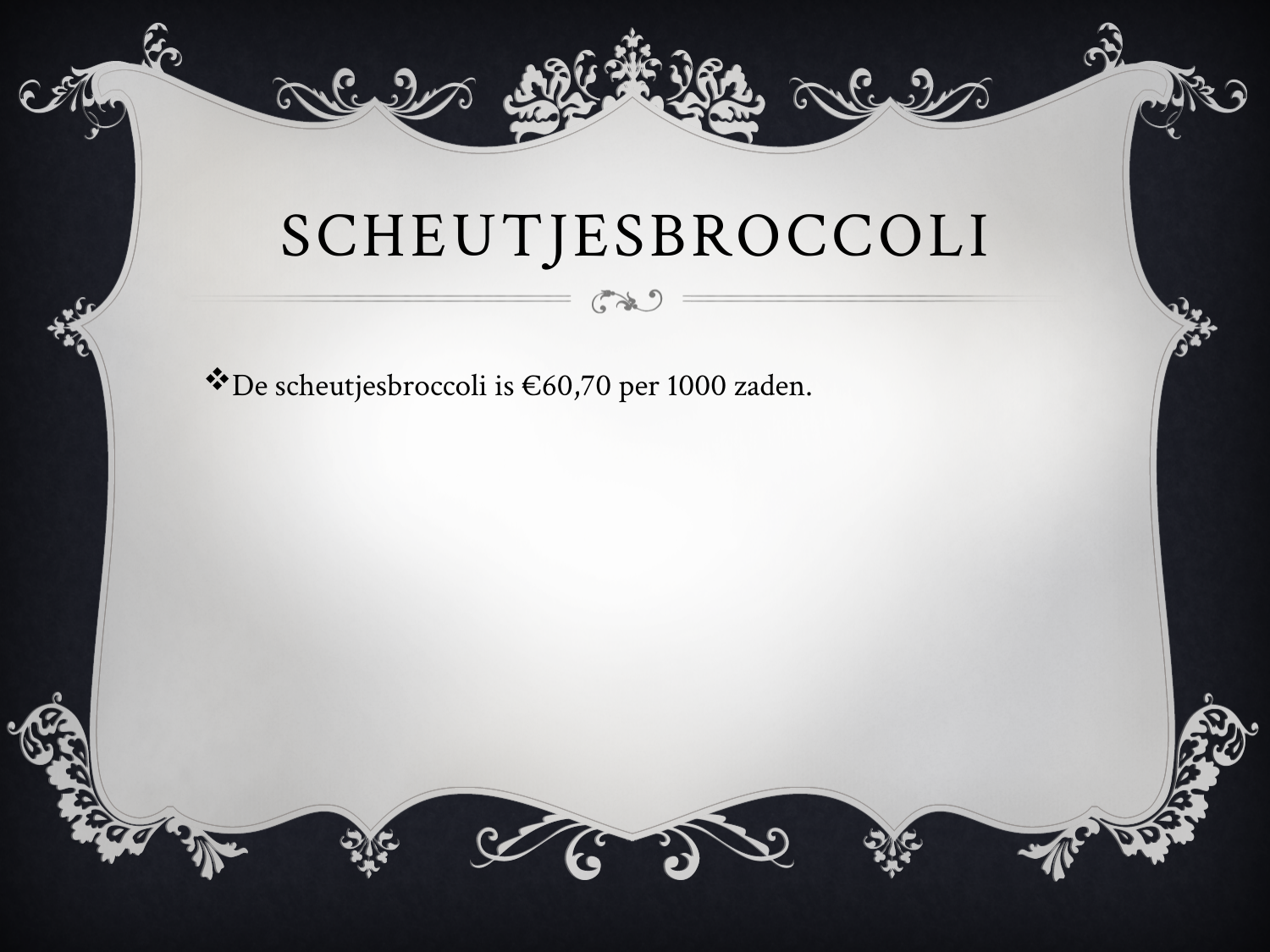

# scheutjesbroccoli
De scheutjesbroccoli is €60,70 per 1000 zaden.